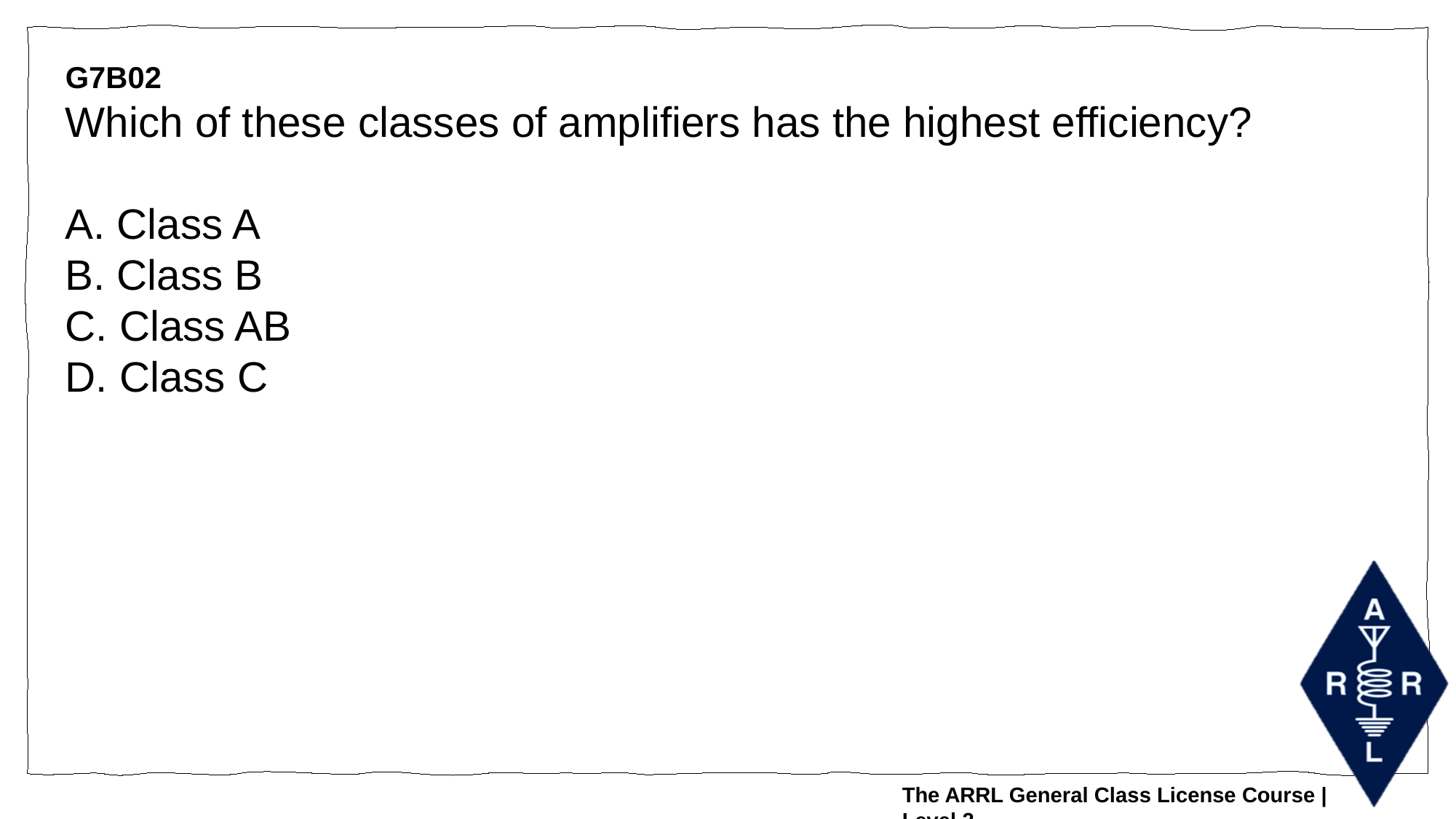

G7B02
Which of these classes of amplifiers has the highest efficiency?

A. Class A
B. Class B
C. Class AB
D. Class C